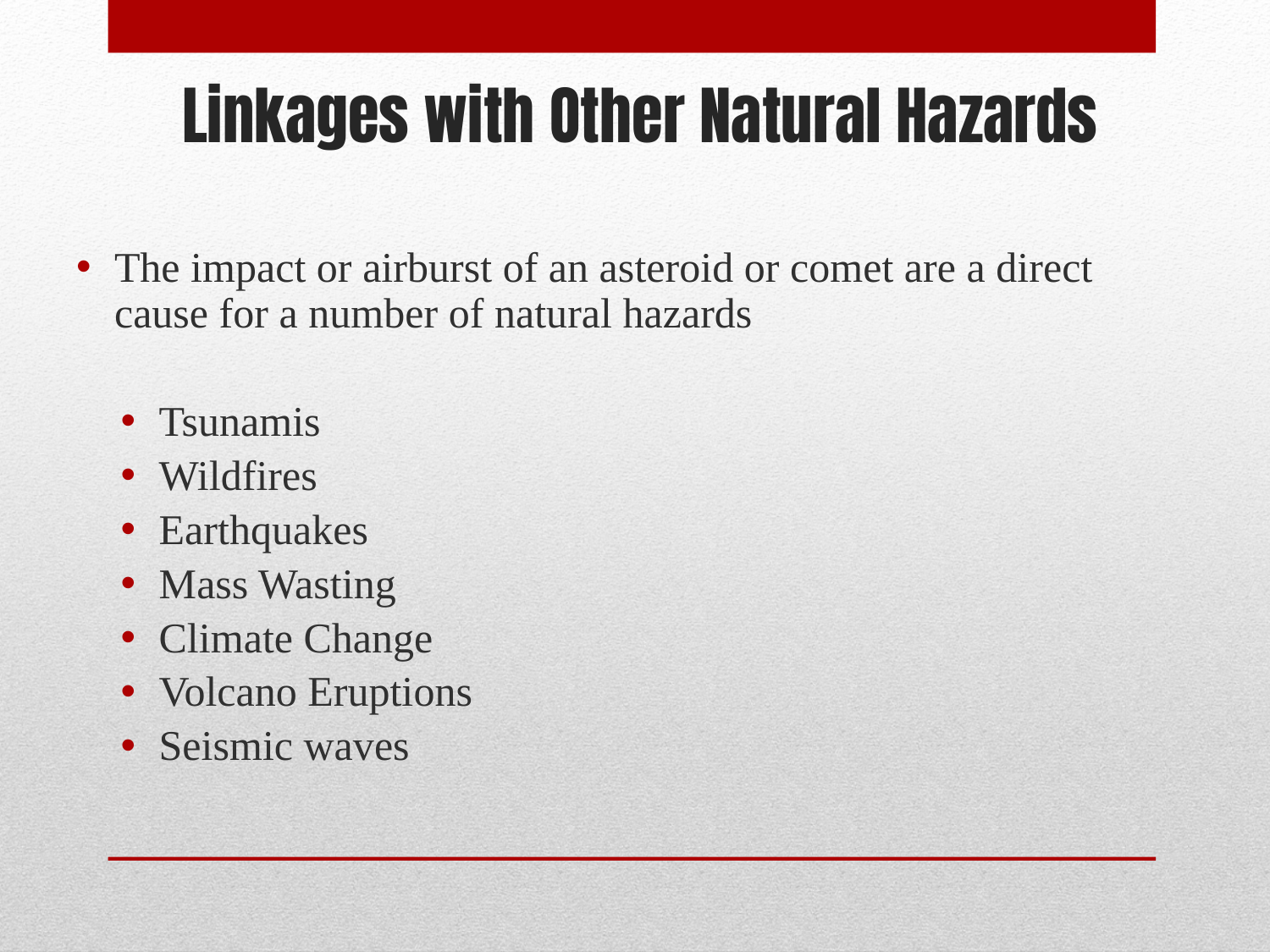

Linkages with Other Natural Hazards
The impact or airburst of an asteroid or comet are a direct cause for a number of natural hazards

Tsunamis
Wildfires
Earthquakes
Mass Wasting
Climate Change
Volcano Eruptions
Seismic waves